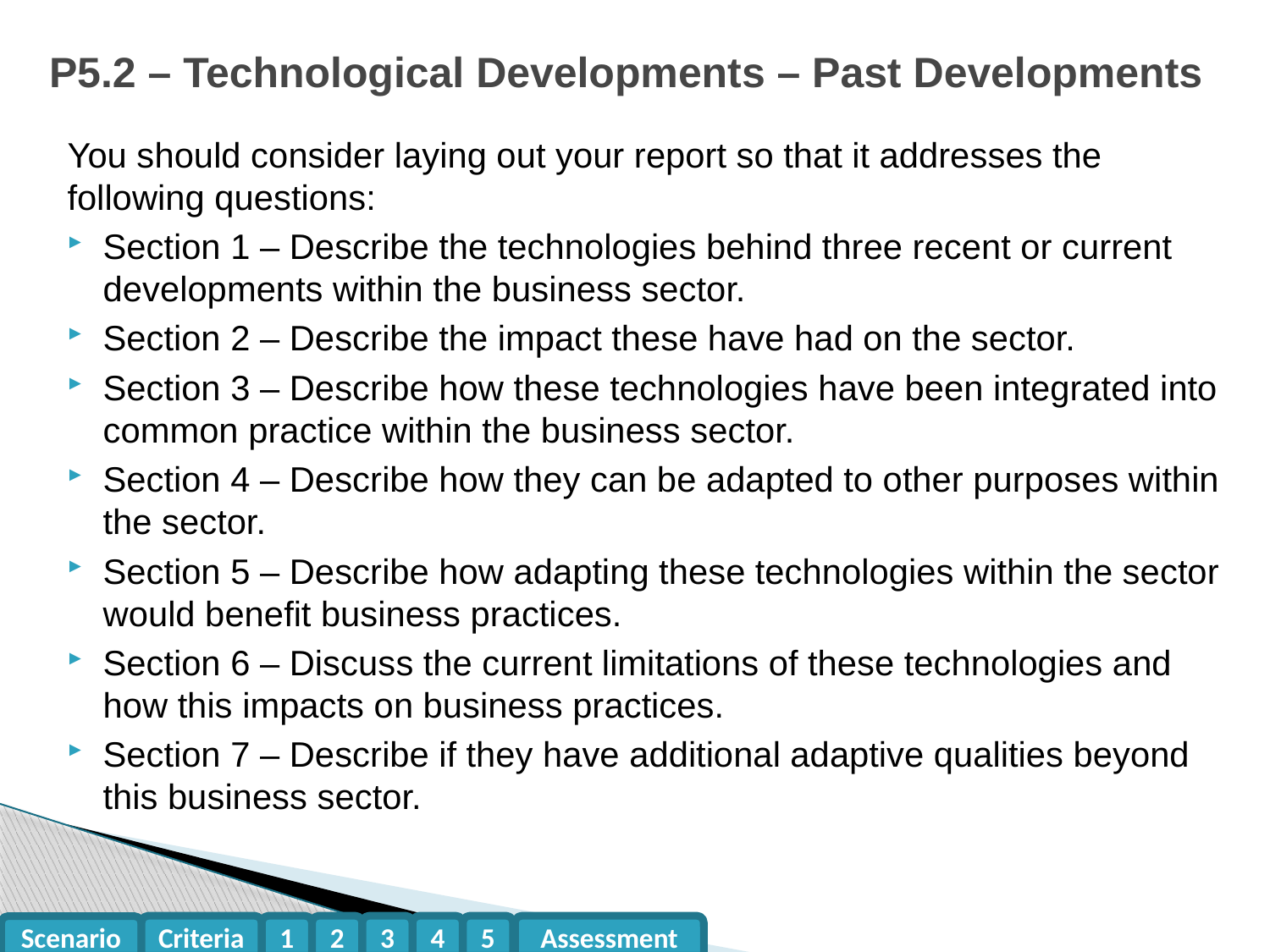

# P5.2 – Technological Developments – Past Developments
You should consider laying out your report so that it addresses the following questions:
Section 1 – Describe the technologies behind three recent or current developments within the business sector.
Section 2 – Describe the impact these have had on the sector.
Section 3 – Describe how these technologies have been integrated into common practice within the business sector.
Section 4 – Describe how they can be adapted to other purposes within the sector.
Section 5 – Describe how adapting these technologies within the sector would benefit business practices.
Section 6 – Discuss the current limitations of these technologies and how this impacts on business practices.
Section 7 – Describe if they have additional adaptive qualities beyond this business sector.